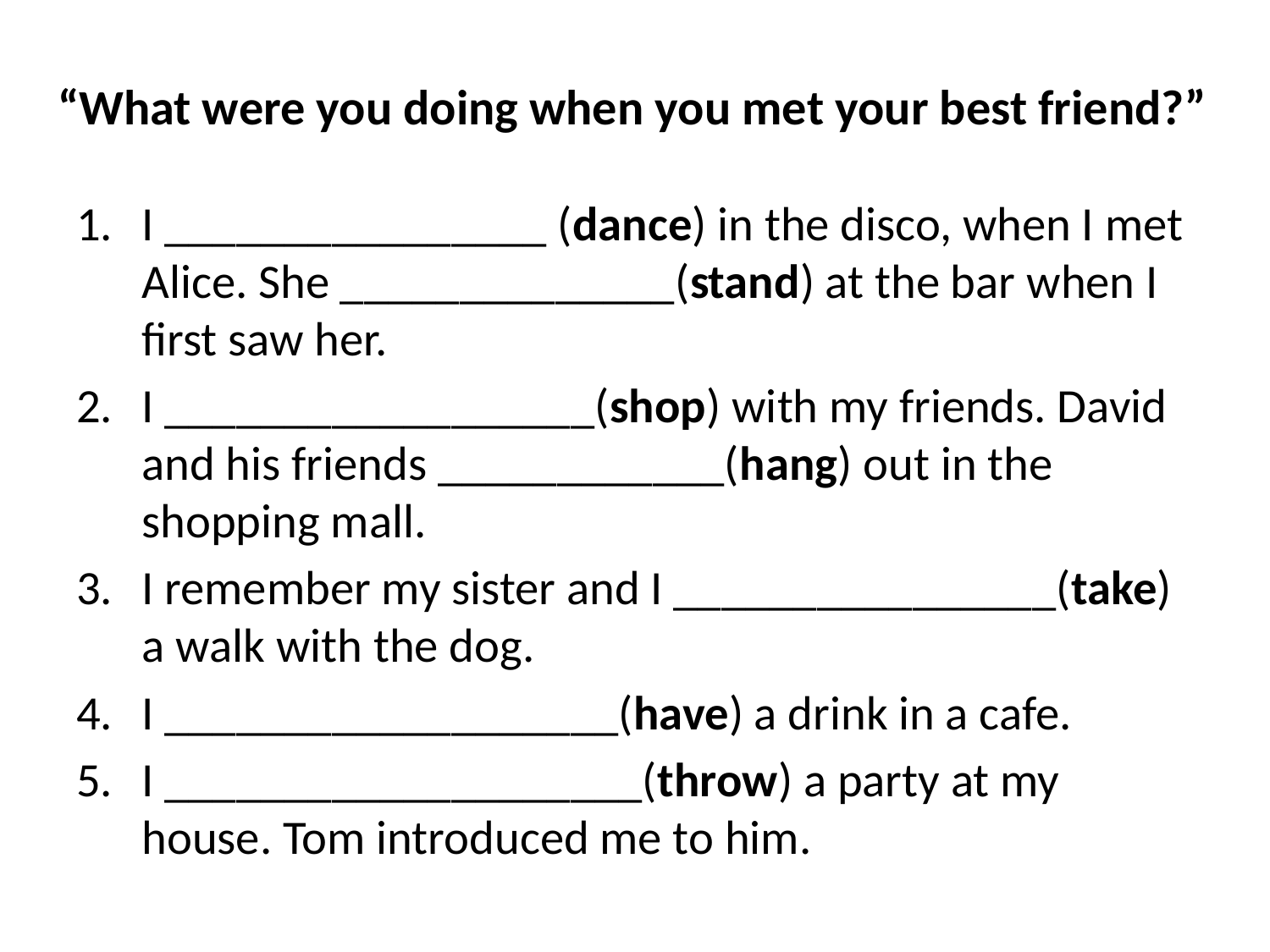

# “What were you doing when you met your best friend?”
I ________________ (dance) in the disco, when I met Alice. She ______________(stand) at the bar when I first saw her.
I __________________(shop) with my friends. David and his friends ____________(hang) out in the shopping mall.
I remember my sister and I ________________(take) a walk with the dog.
I ___________________(have) a drink in a cafe.
I ____________________(throw) a party at my house. Tom introduced me to him.